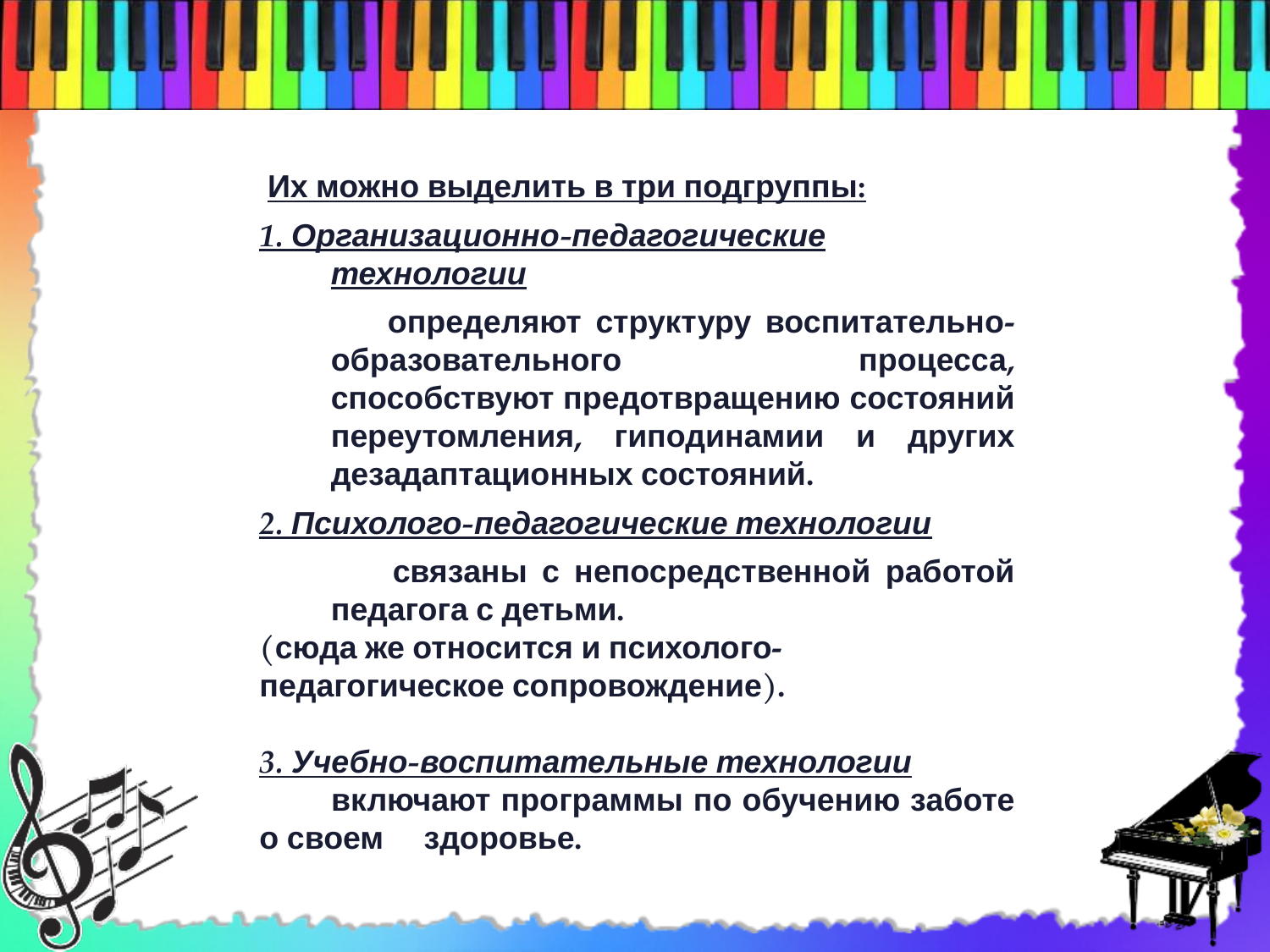

Их можно выделить в три подгруппы:
1. Организационно-педагогические технологии
         определяют структуру воспитательно-образовательного процесса, способствуют предотвращению состояний переутомления, гиподинамии и других дезадаптационных состояний.
2. Психолого-педагогические технологии
         связаны с непосредственной работой педагога с детьми.
(сюда же относится и психолого-педагогическое сопровождение).

3. Учебно-воспитательные технологии
       включают программы по обучению заботе о своем     здоровье.